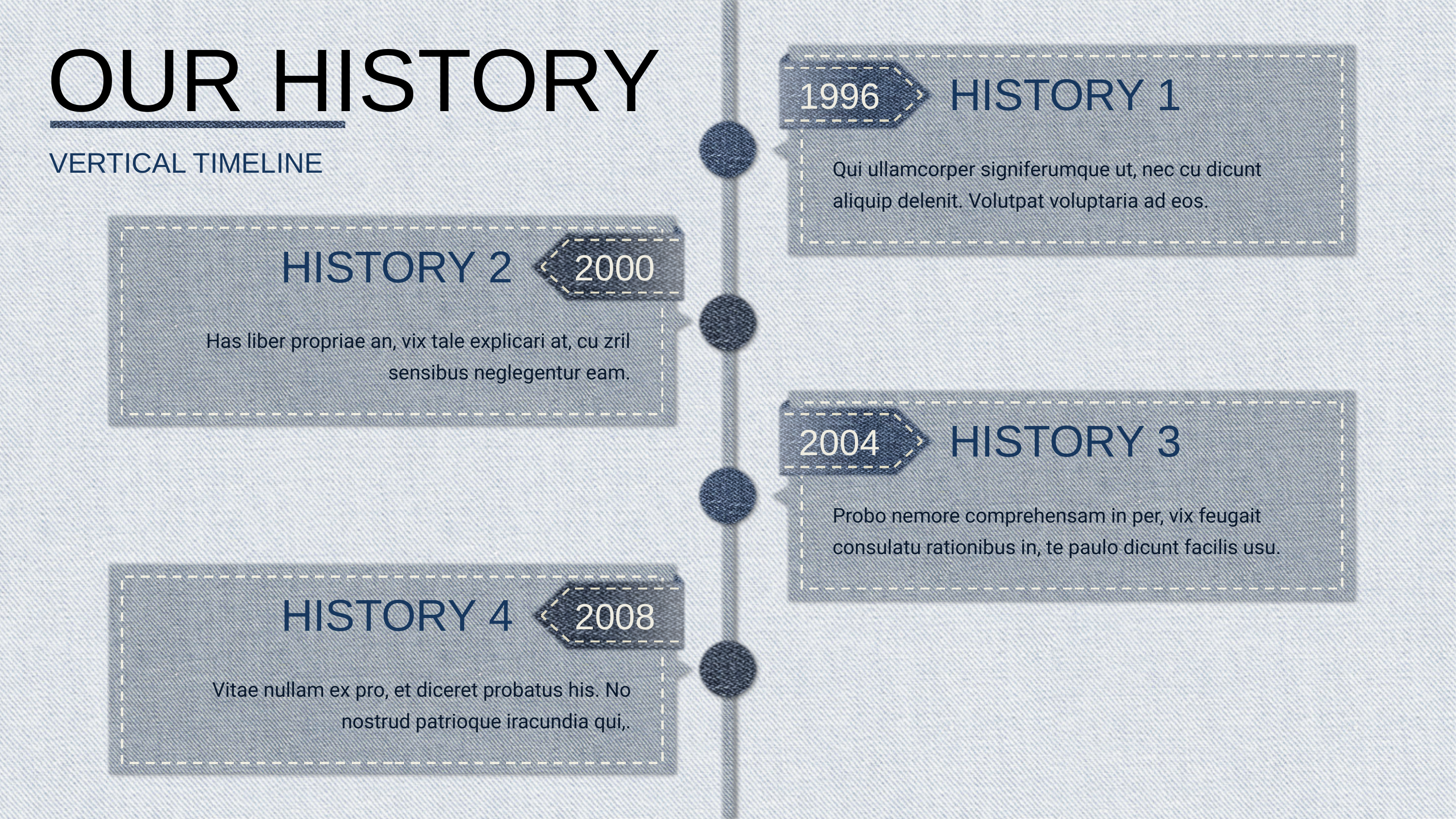

# OUR HISTORY
HISTORY 1
1996
Qui ullamcorper signiferumque ut, nec cu dicunt aliquip delenit. Volutpat voluptaria ad eos.
VERTICAL TIMELINE
HISTORY 2
2000
Has liber propriae an, vix tale explicari at, cu zril sensibus neglegentur eam.
HISTORY 3
2004
Probo nemore comprehensam in per, vix feugait consulatu rationibus in, te paulo dicunt facilis usu.
HISTORY 4
2008
Vitae nullam ex pro, et diceret probatus his. No nostrud patrioque iracundia qui,.